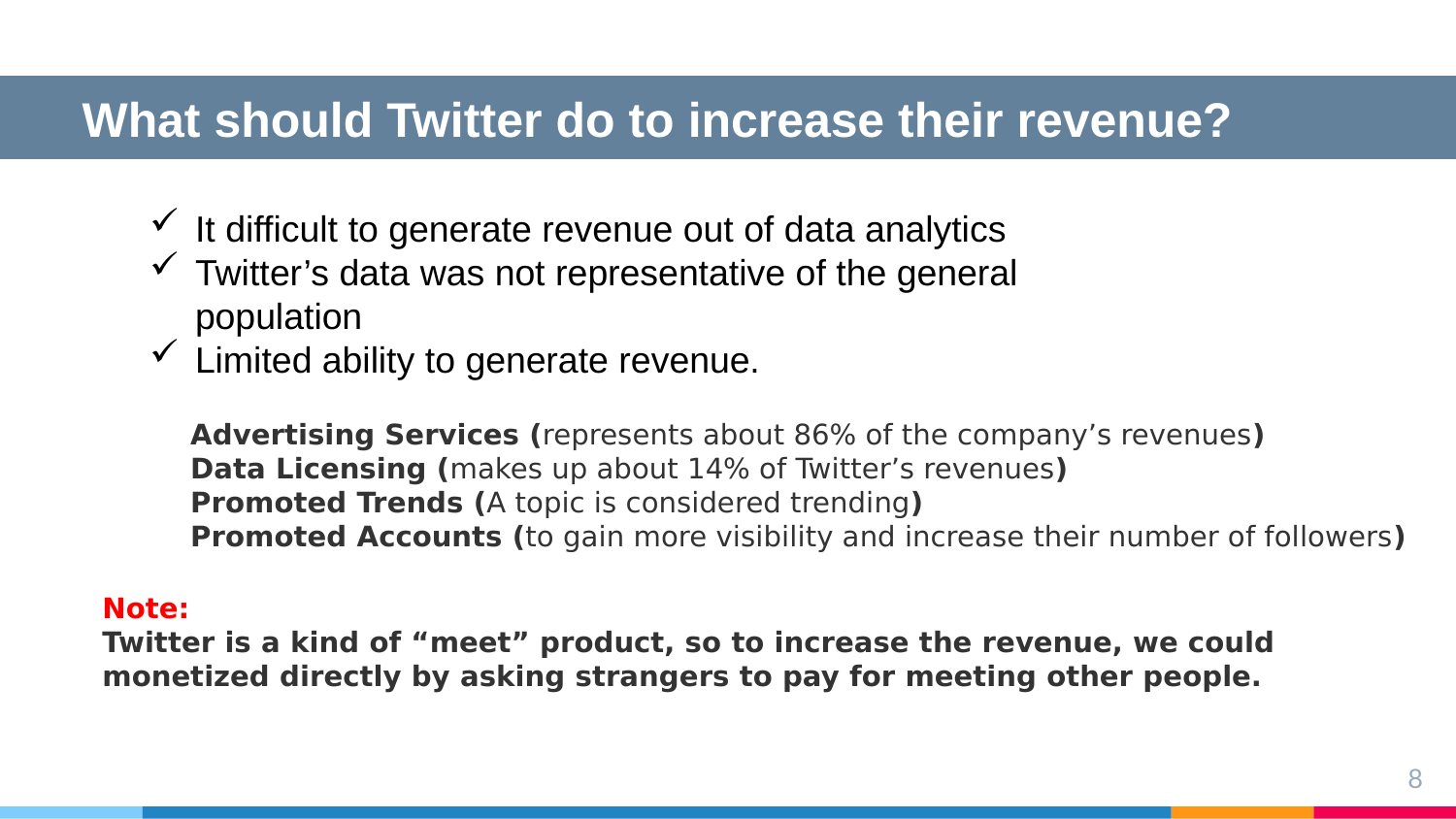

What should Twitter do to increase their revenue?
It difficult to generate revenue out of data analytics
Twitter’s data was not representative of the general population
Limited ability to generate revenue.
Advertising Services (represents about 86% of the company’s revenues)
Data Licensing (makes up about 14% of Twitter’s revenues)
Promoted Trends (A topic is considered trending)
Promoted Accounts (to gain more visibility and increase their number of followers)

Note:
Twitter is a kind of “meet” product, so to increase the revenue, we could monetized directly by asking strangers to pay for meeting other people.
8